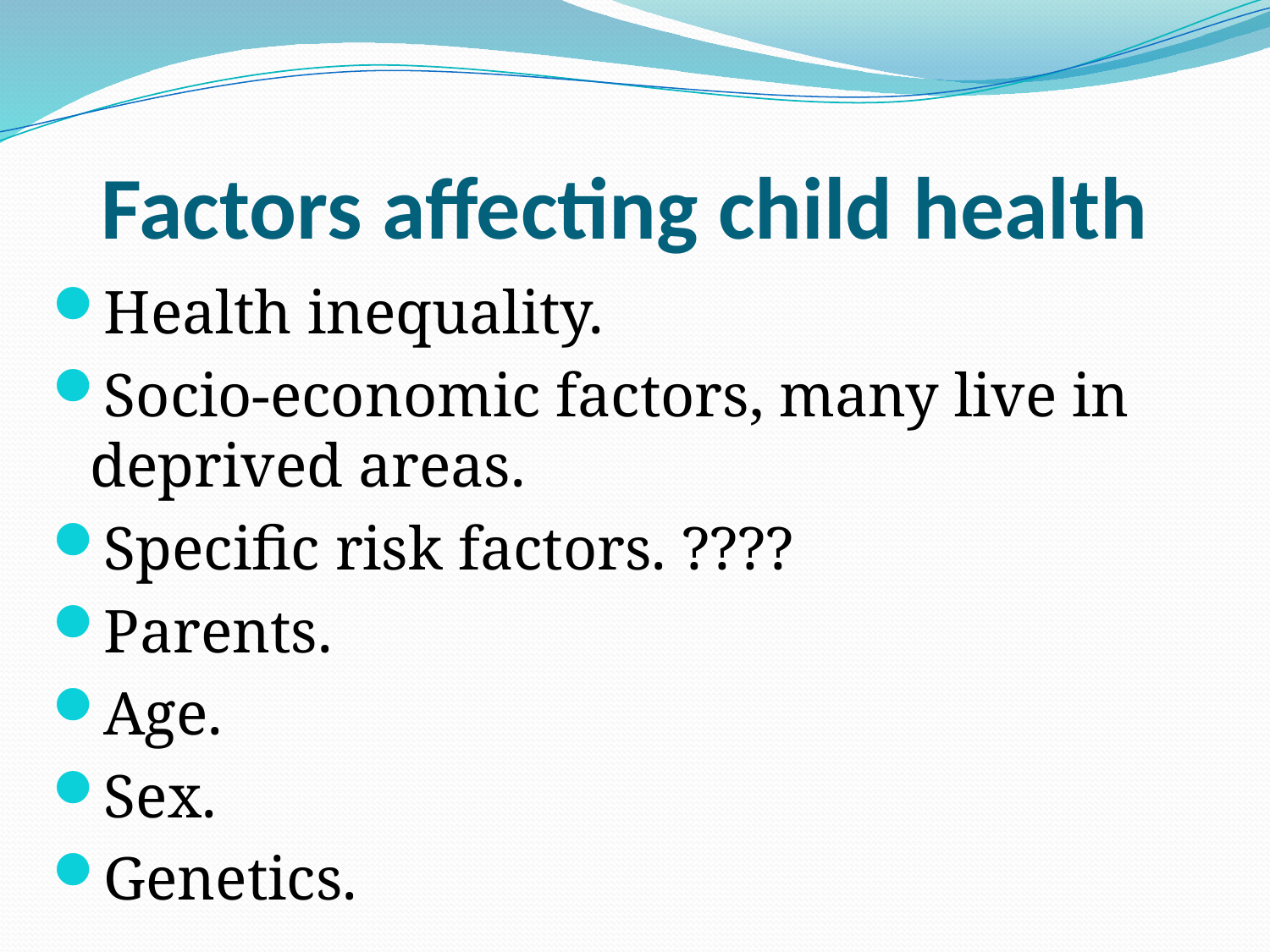

# Factors affecting child health
Health inequality.
Socio-economic factors, many live in deprived areas.
Specific risk factors. ????
Parents.
Age.
Sex.
Genetics.